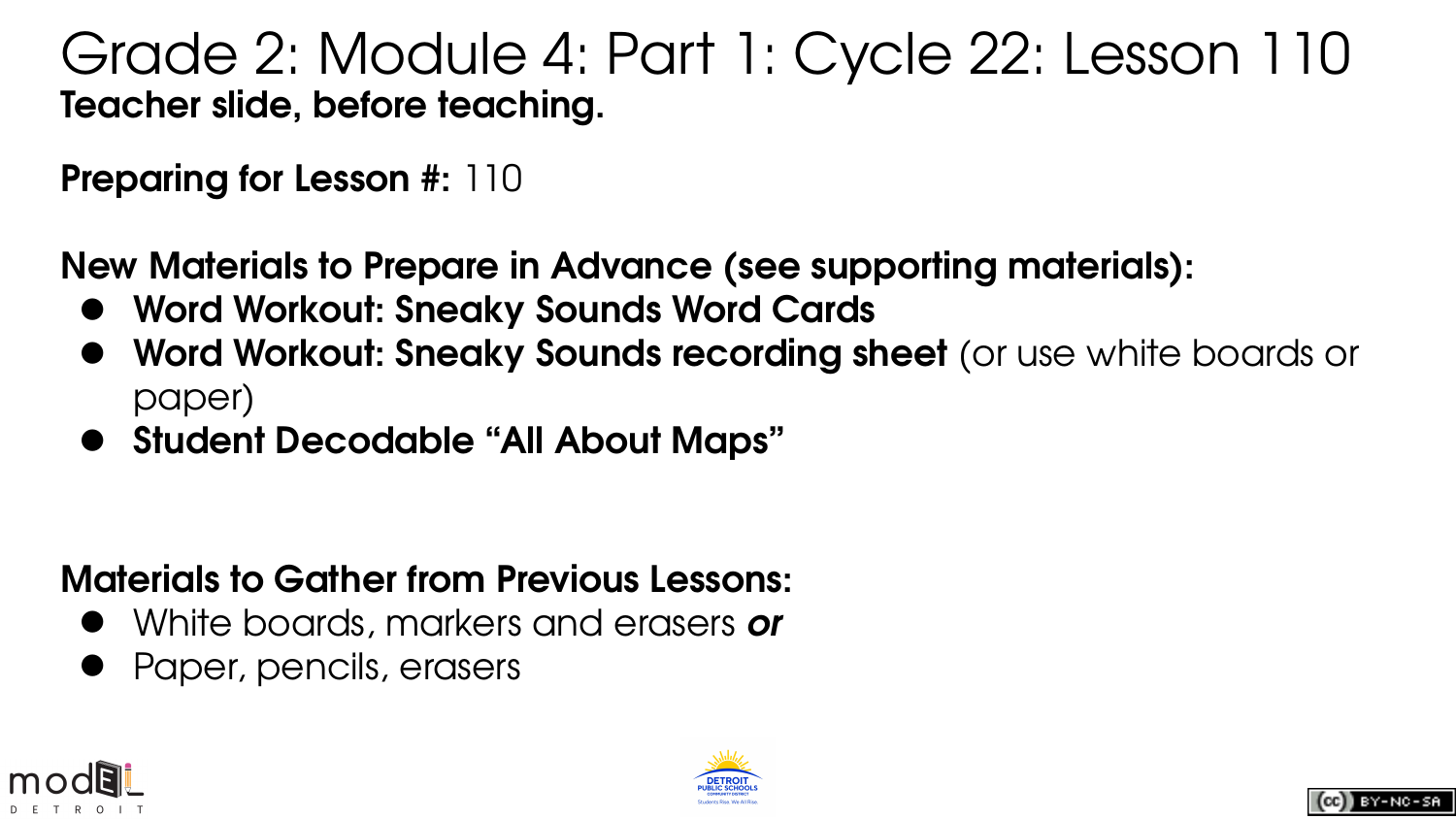

# Grade 2: Module 4: Part 1: Cycle 22: Lesson 110
Teacher slide, before teaching.

Preparing for Lesson #: 110

New Materials to Prepare in Advance (see supporting materials):
Word Workout: Sneaky Sounds Word Cards
Word Workout: Sneaky Sounds recording sheet (or use white boards or paper)
Student Decodable “All About Maps”

Materials to Gather from Previous Lessons:
White boards, markers and erasers or
Paper, pencils, erasers